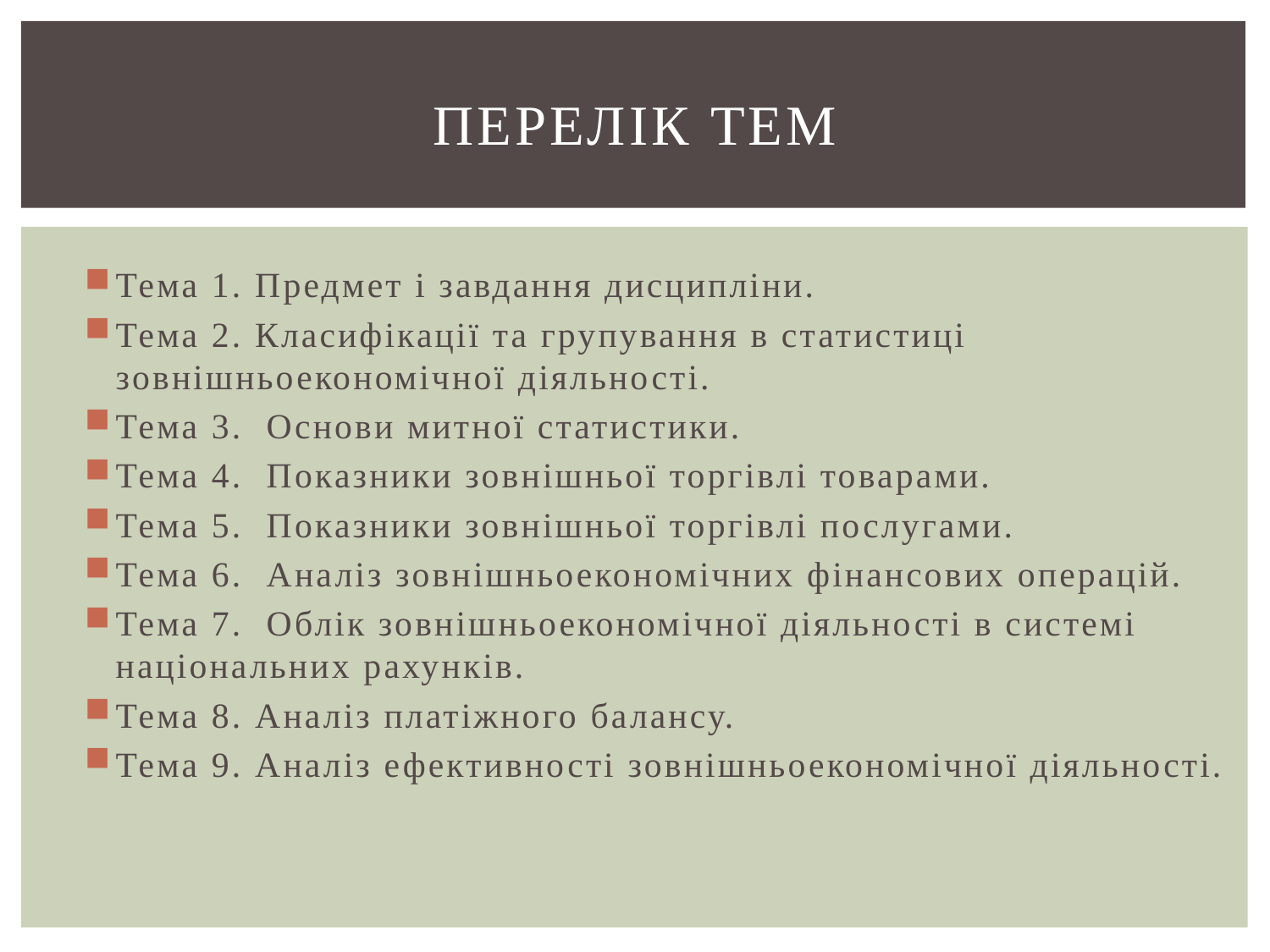

# Перелік тем
Тема 1. Предмет і завдання дисципліни.
Тема 2. Класифікації та групування в статистиці зовнішньоекономічної діяльності.
Тема 3.  Основи митної статистики.
Тема 4.  Показники зовнішньої торгівлі товарами.
Тема 5.  Показники зовнішньої торгівлі послугами.
Тема 6.  Аналіз зовнішньоекономічних фінансових операцій.
Тема 7.  Облік зовнішньоекономічної діяльності в системі національних рахунків.
Тема 8. Аналіз платіжного балансу.
Тема 9. Аналіз ефективності зовнішньоекономічної діяльності.